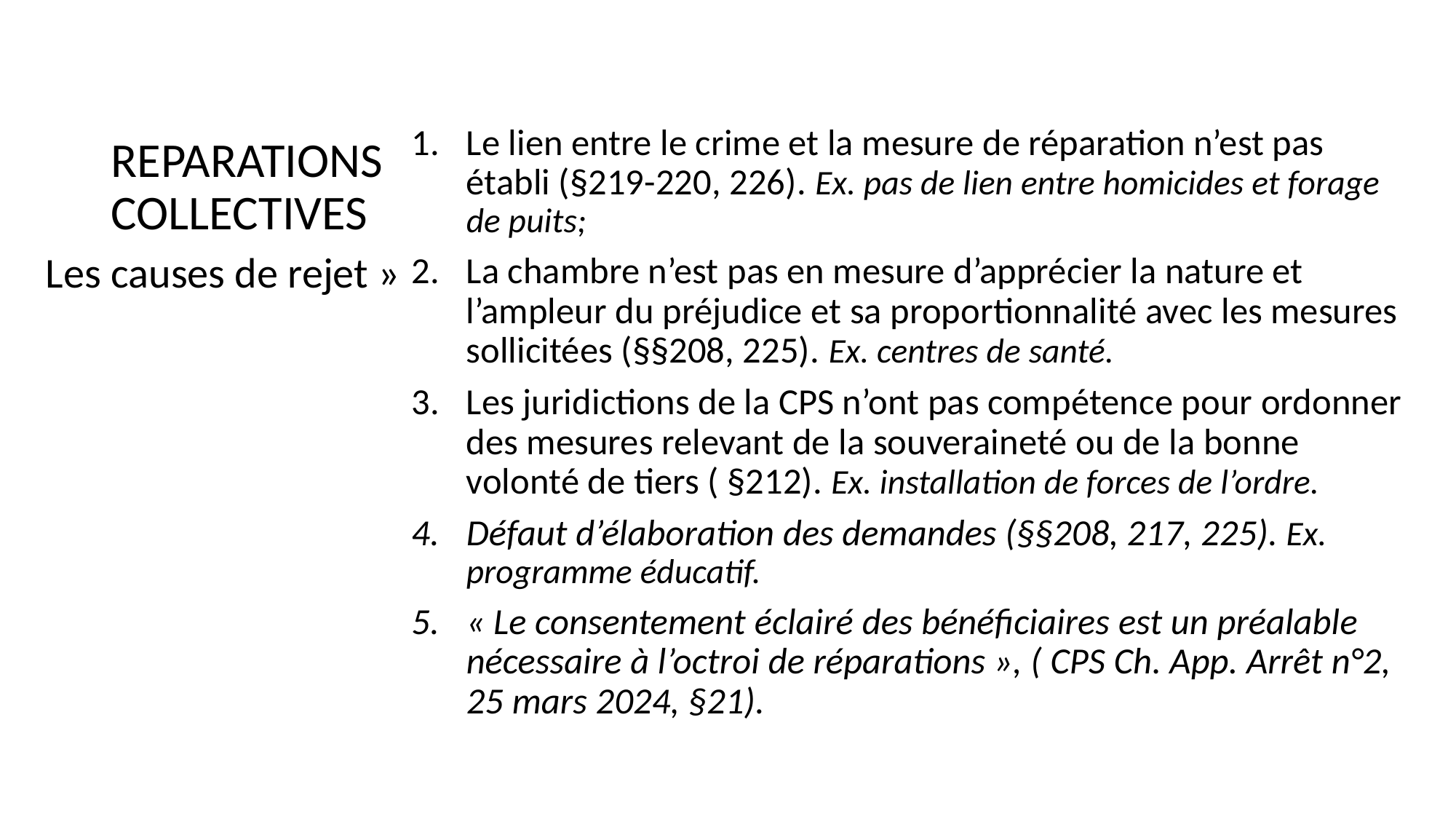

# REPARATIONS COLLECTIVES
Le lien entre le crime et la mesure de réparation n’est pas établi (§219-220, 226). Ex. pas de lien entre homicides et forage de puits;
La chambre n’est pas en mesure d’apprécier la nature et l’ampleur du préjudice et sa proportionnalité avec les mesures sollicitées (§§208, 225). Ex. centres de santé.
Les juridictions de la CPS n’ont pas compétence pour ordonner des mesures relevant de la souveraineté ou de la bonne volonté de tiers ( §212). Ex. installation de forces de l’ordre.
Défaut d’élaboration des demandes (§§208, 217, 225). Ex. programme éducatif.
« Le consentement éclairé des bénéficiaires est un préalable nécessaire à l’octroi de réparations », ( CPS Ch. App. Arrêt n°2, 25 mars 2024, §21).

Les causes de rejet »